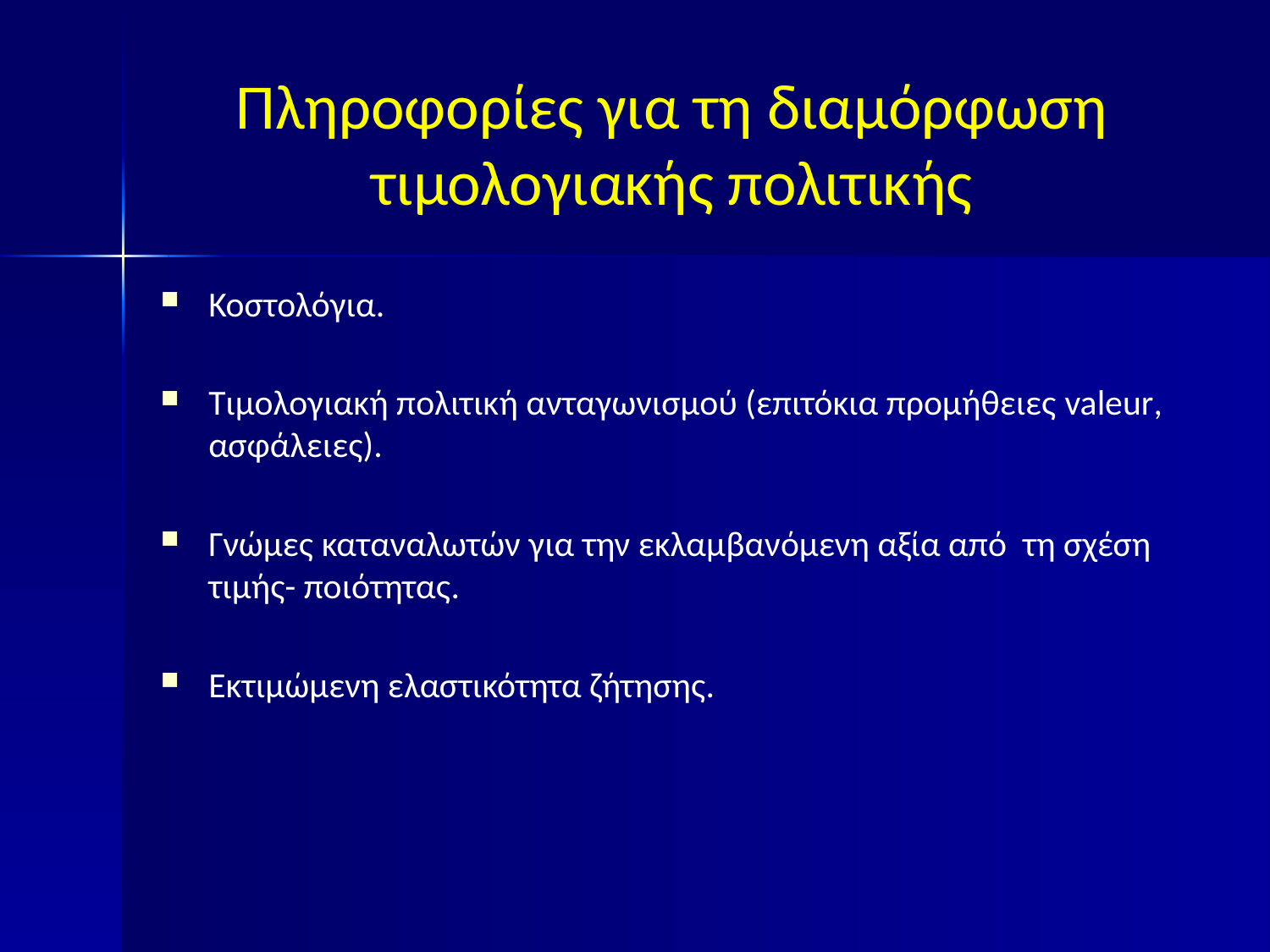

# Πληροφορίες για τη διαμόρφωση τιμολογιακής πολιτικής
Κοστολόγια.

Τιμολογιακή πολιτική ανταγωνισμού (επιτόκια προμήθειες valeur, ασφάλειες).

Γνώμες καταναλωτών για την εκλαμβανόμενη αξία από  τη σχέση τιμής- ποιότητας.

Εκτιμώμενη ελαστικότητα ζήτησης.